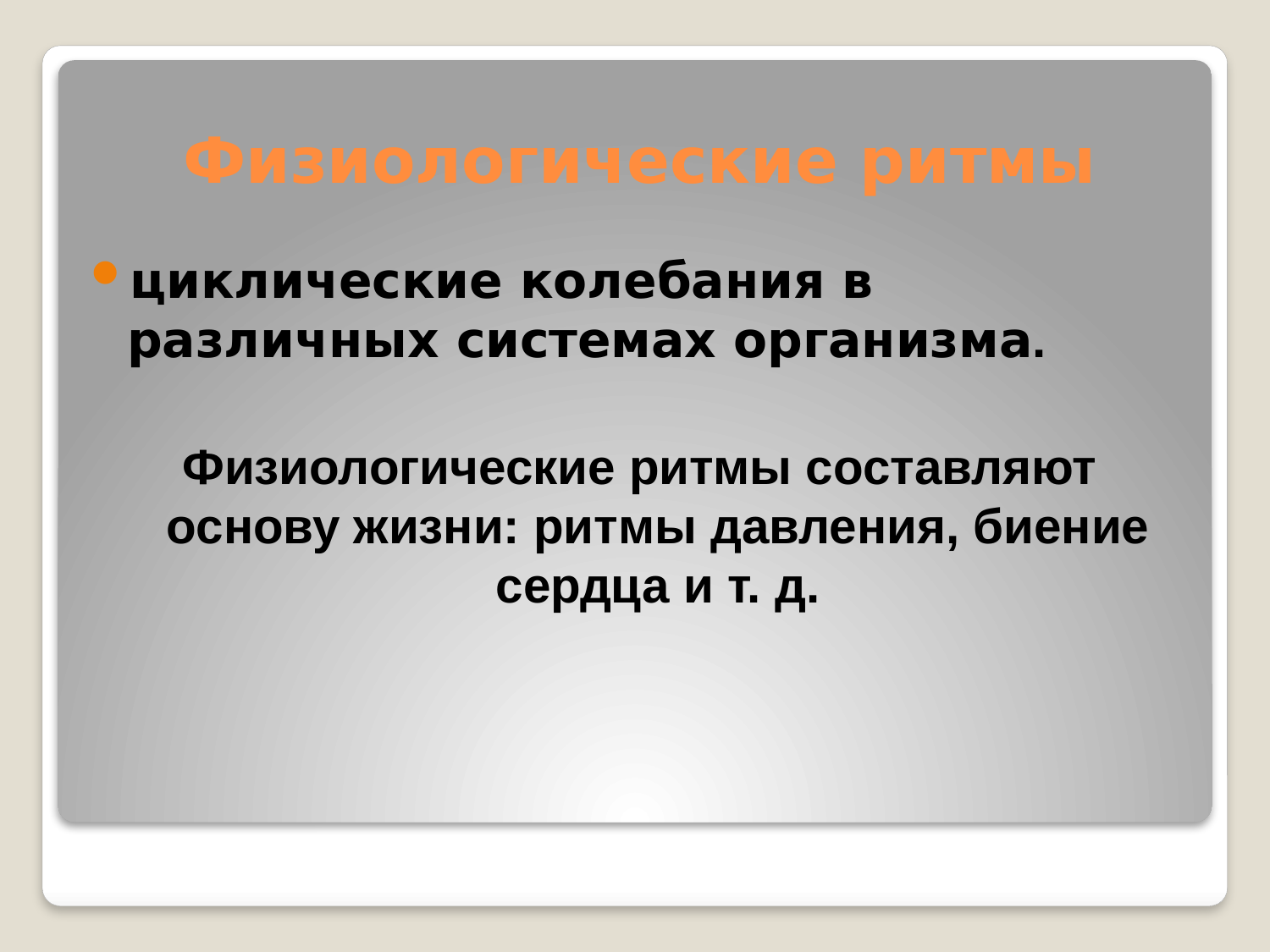

# Физиологические ритмы
циклические колебания в различных системах организма.

Физиологические ритмы составляют основу жизни: ритмы давления, биение сердца и т. д.